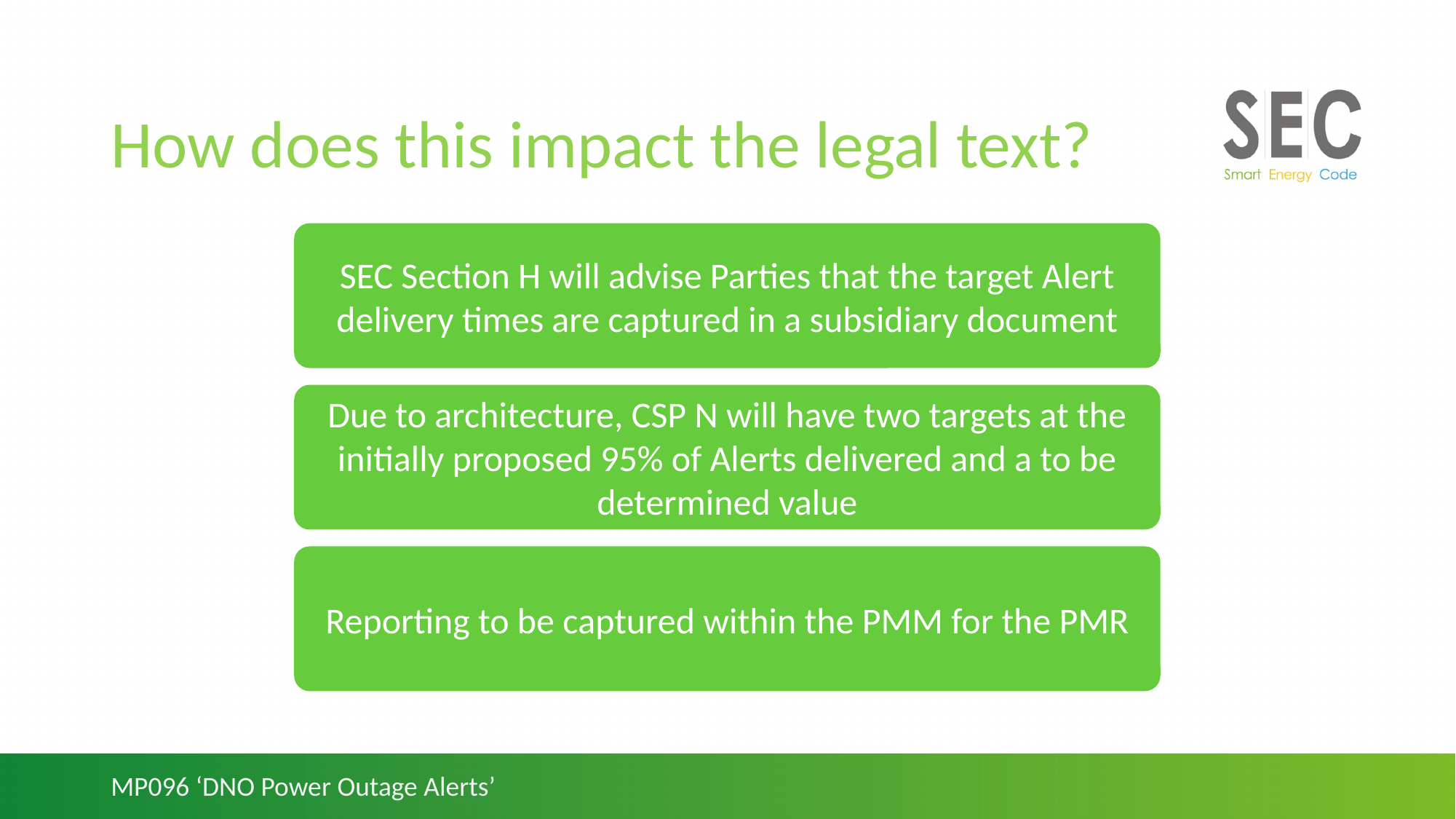

# How does this impact the legal text?
SEC Section H will advise Parties that the target Alert delivery times are captured in a subsidiary document
Due to architecture, CSP N will have two targets at the initially proposed 95% of Alerts delivered and a to be determined value
Reporting to be captured within the PMM for the PMR
MP096 ‘DNO Power Outage Alerts’